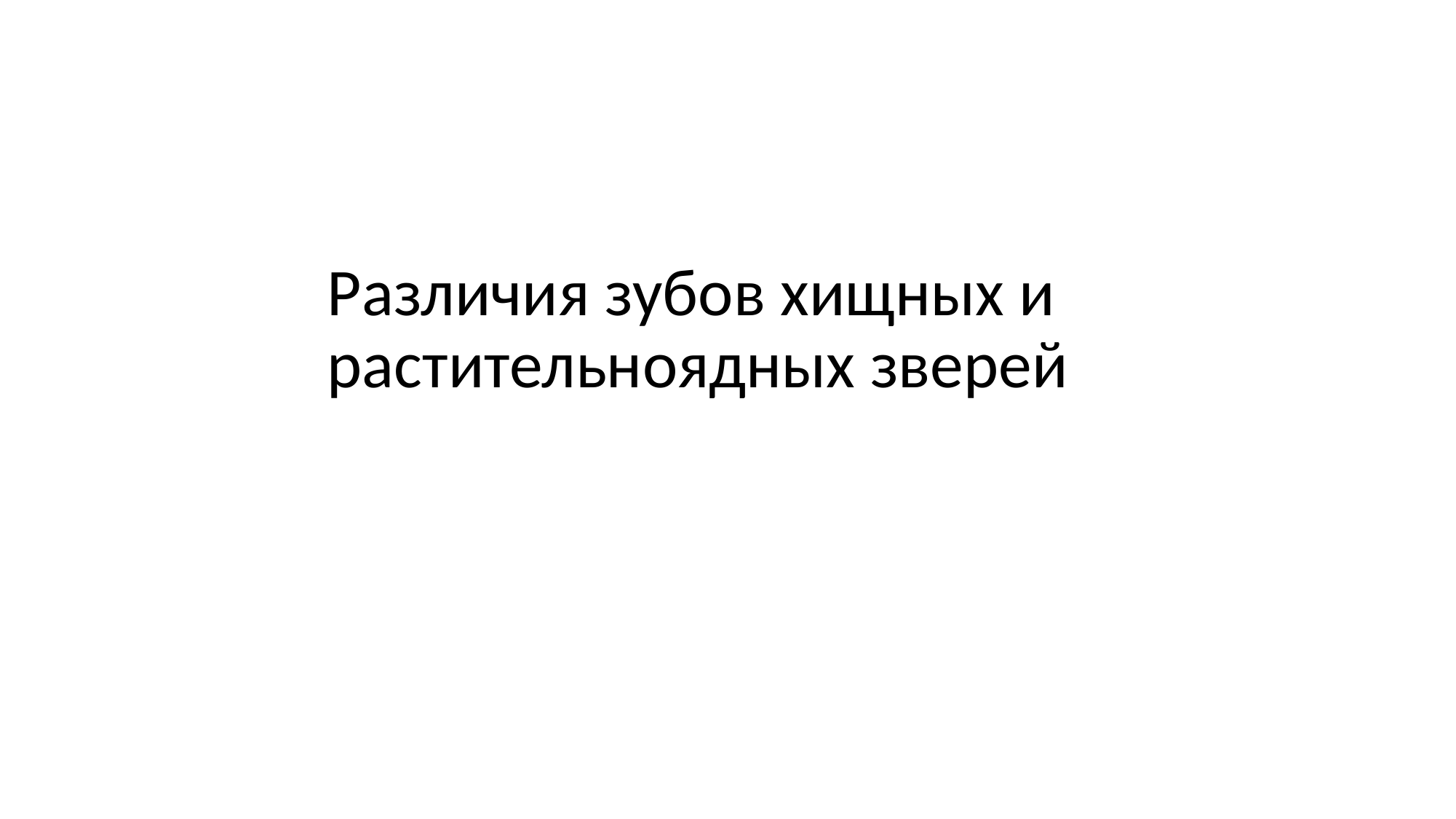

# Различия зубов хищных и растительноядных зверей